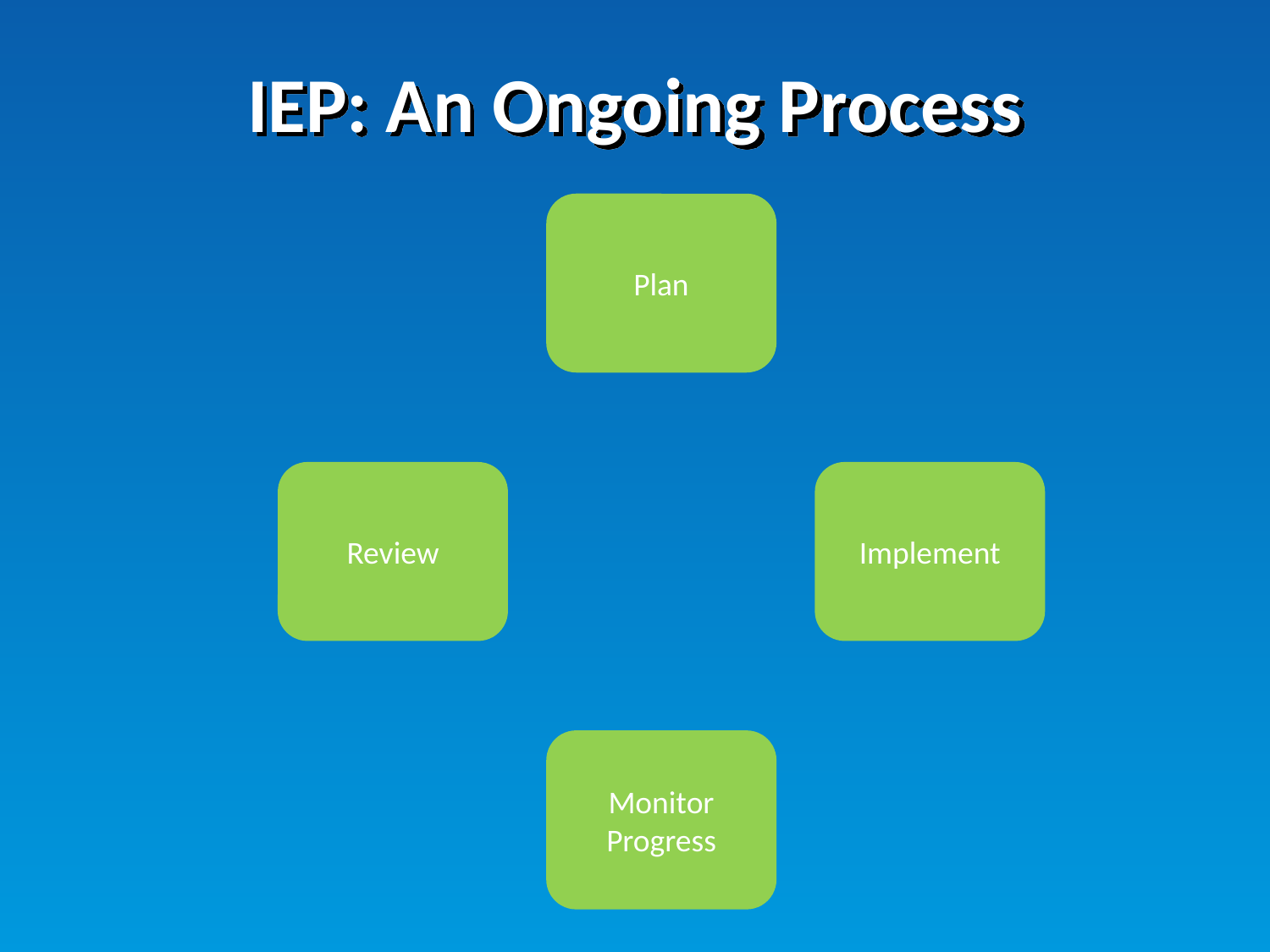

IEP: An Ongoing Process
Plan
Implement
Monitor Progress
Review